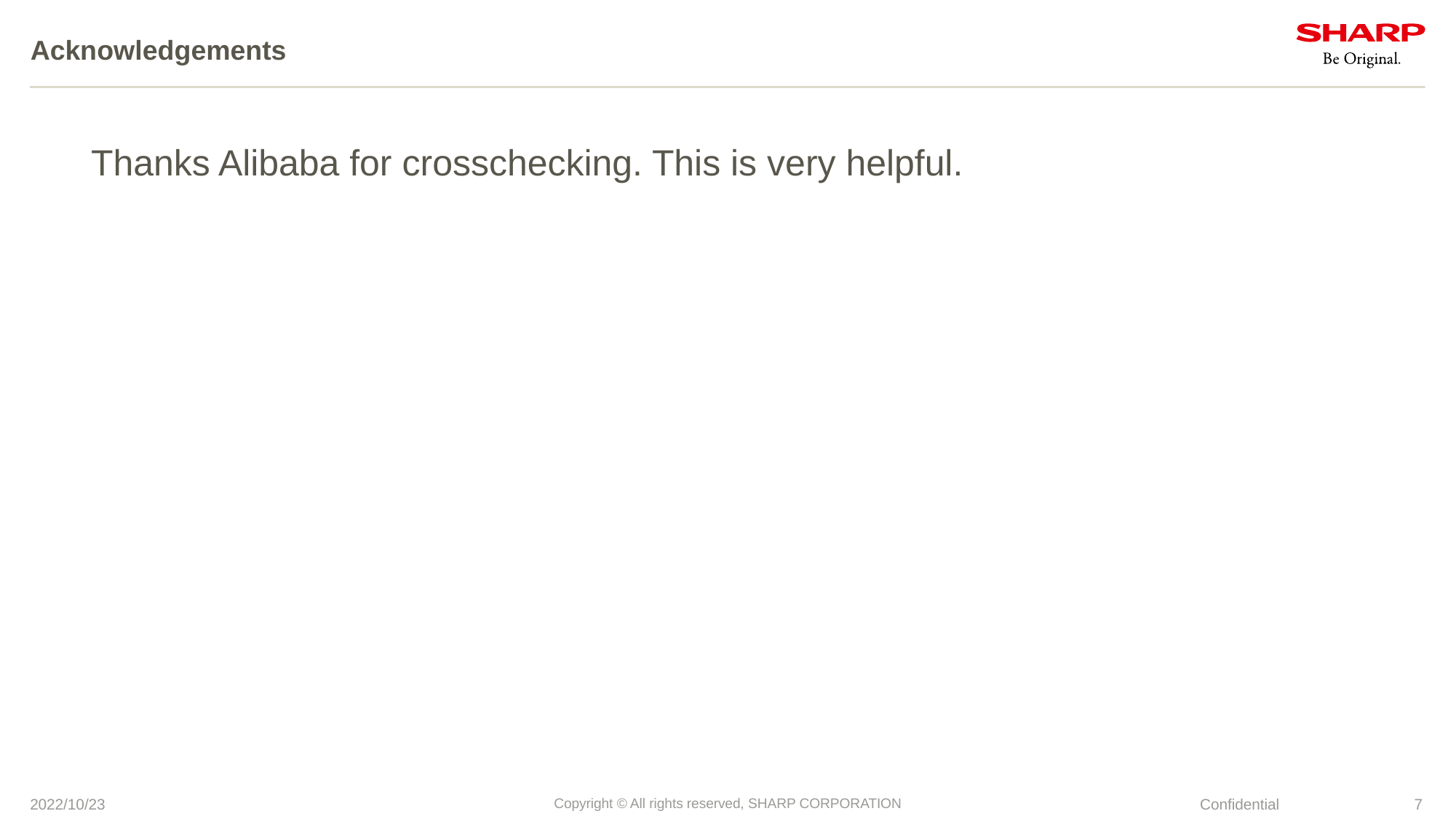

# Acknowledgements
      Thanks Alibaba for crosschecking. This is very helpful.
Confidential
2022/10/23
Copyright © All rights reserved, SHARP CORPORATION
7